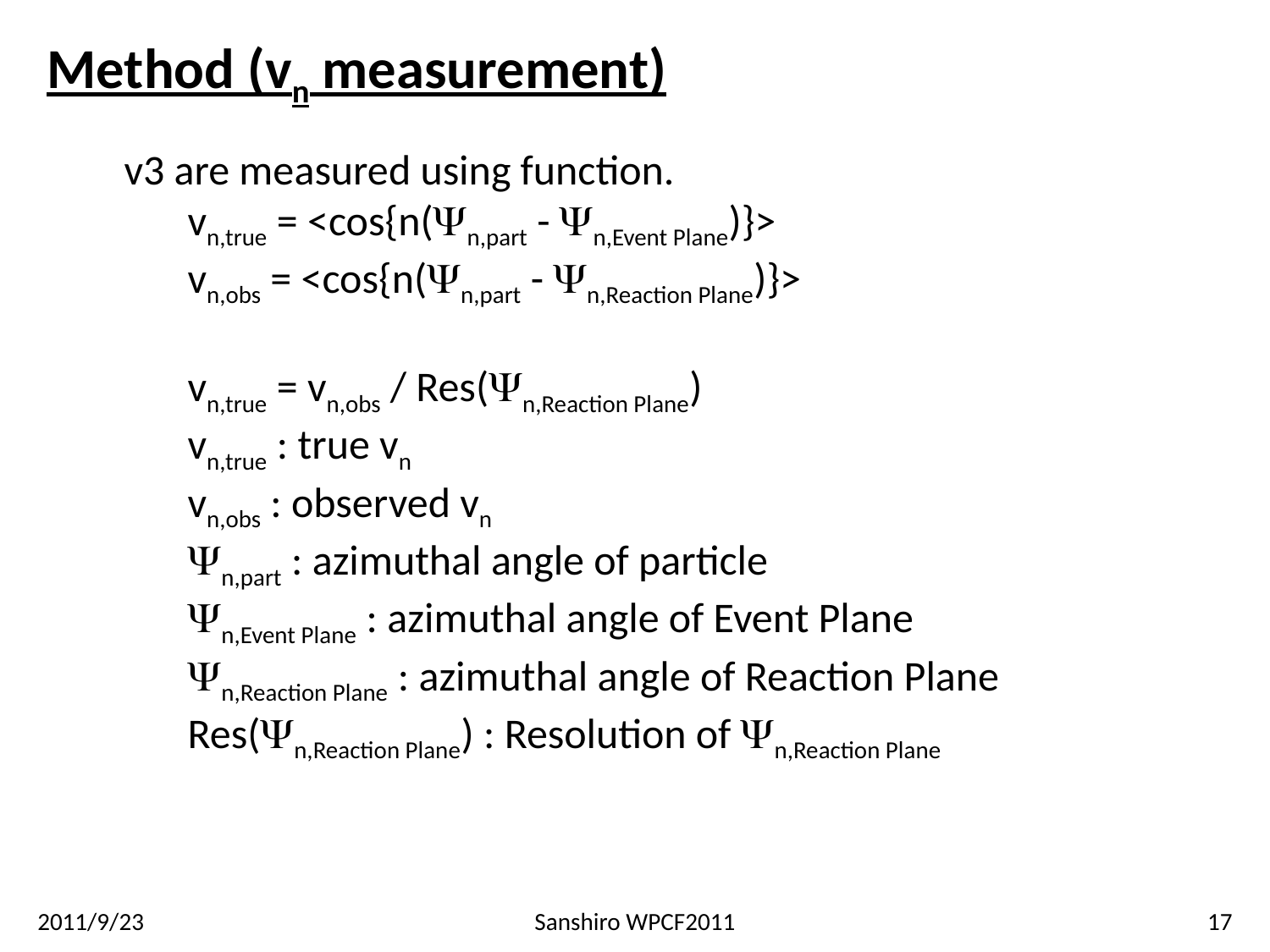

Method (vn measurement)
v3 are measured using function.
vn,true = <cos{n(Ψn,part - Ψn,Event Plane)}>
vn,obs = <cos{n(Ψn,part - Ψn,Reaction Plane)}>

vn,true = vn,obs / Res(Ψn,Reaction Plane)
vn,true : true vn
vn,obs : observed vn
Ψn,part : azimuthal angle of particle
Ψn,Event Plane : azimuthal angle of Event Plane
Ψn,Reaction Plane : azimuthal angle of Reaction Plane
Res(Ψn,Reaction Plane) : Resolution of Ψn,Reaction Plane
2011/9/23
Sanshiro WPCF2011
17